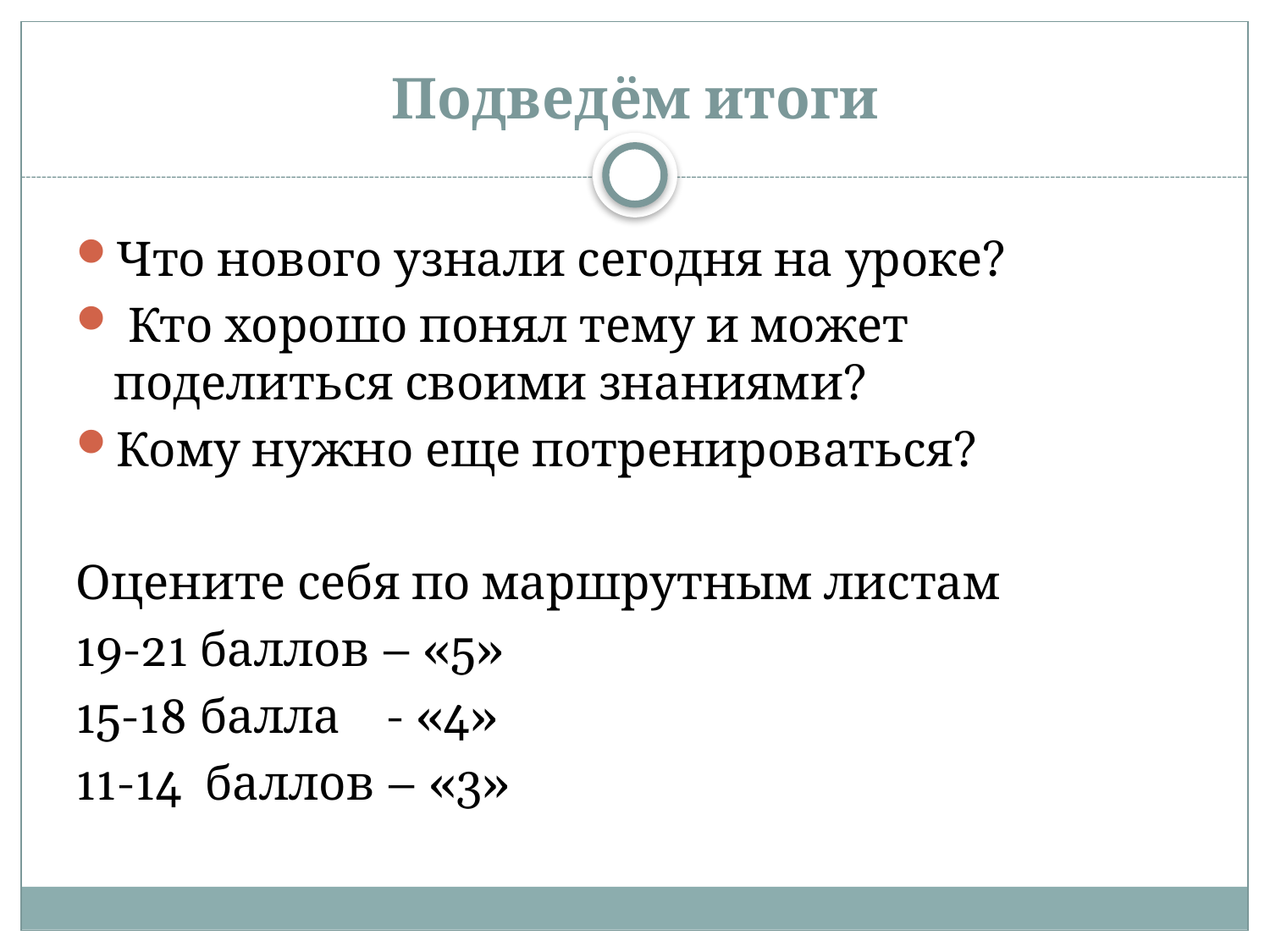

# Подведём итоги
Что нового узнали сегодня на уроке?
 Кто хорошо понял тему и может поделиться своими знаниями?
Кому нужно еще потренироваться?

Оцените себя по маршрутным листам
19-21 баллов – «5»
15-18 балла    - «4»
11-14  баллов – «3»